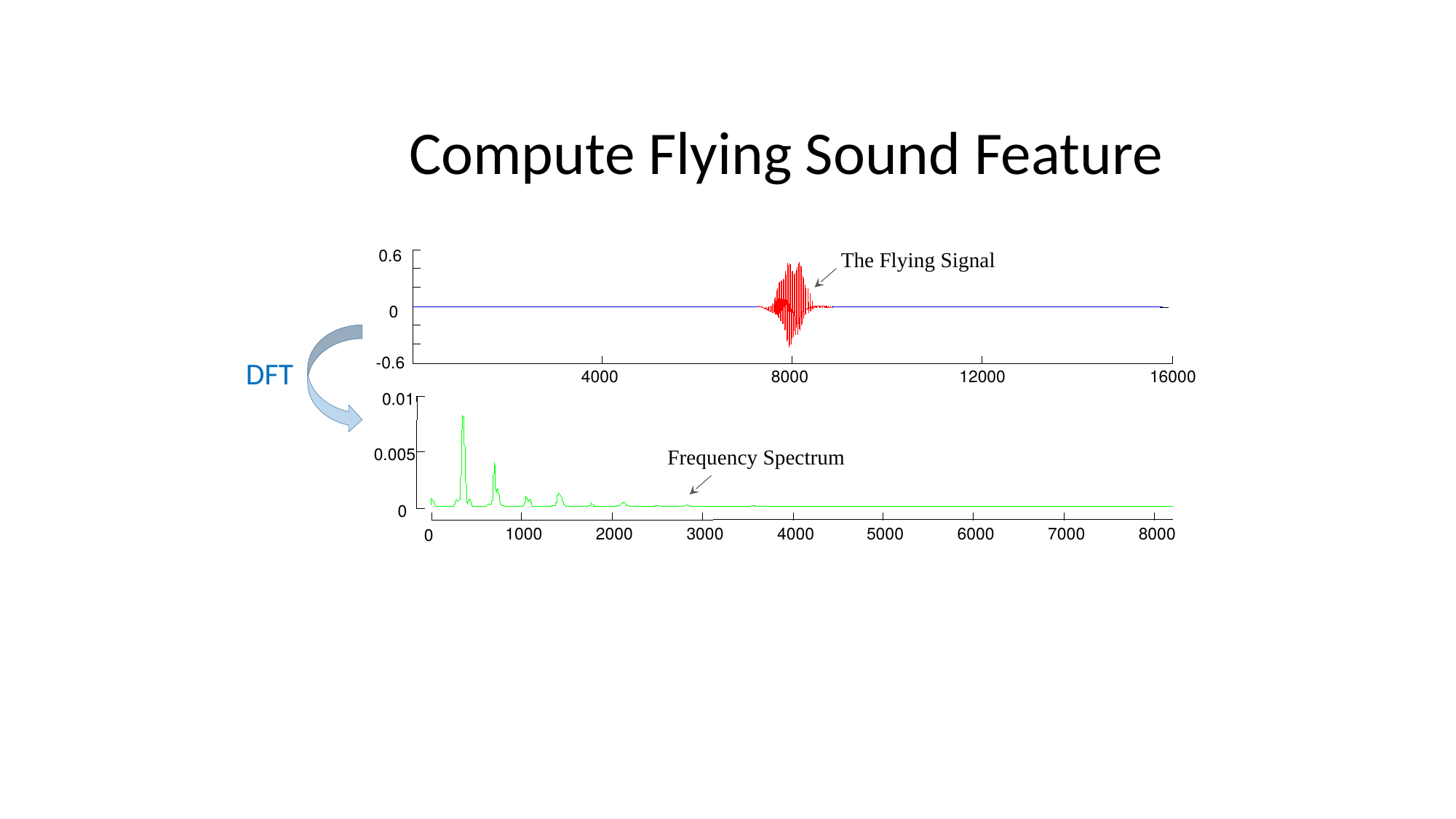

# Compute Flying Sound Feature
The Flying Signal
0.6

0

-0.6

4000
8000
12000
16000

DFT
0.01

Frequency Spectrum
0.005

0

1000
2000
3000
4000
5000
6000
7000
8000
0